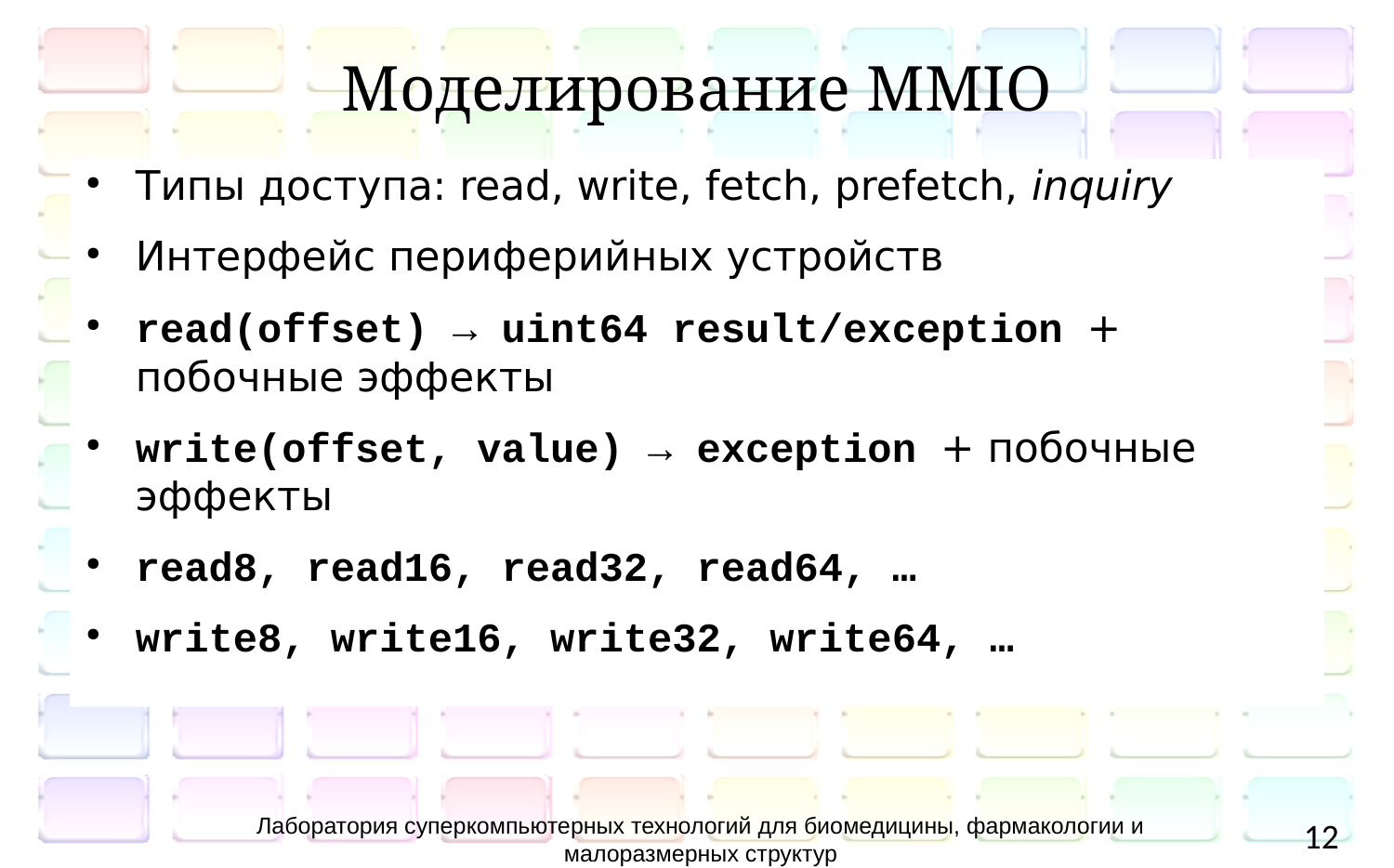

# Моделирование MMIO
Типы доступа: read, write, fetch, prefetch, inquiry
Интерфейс периферийных устройств
read(offset) → uint64 result/exception + побочные эффекты
write(offset, value) → exception + побочные эффекты
read8, read16, read32, read64, …
write8, write16, write32, write64, …
Лаборатория суперкомпьютерных технологий для биомедицины, фармакологии и малоразмерных структур
12